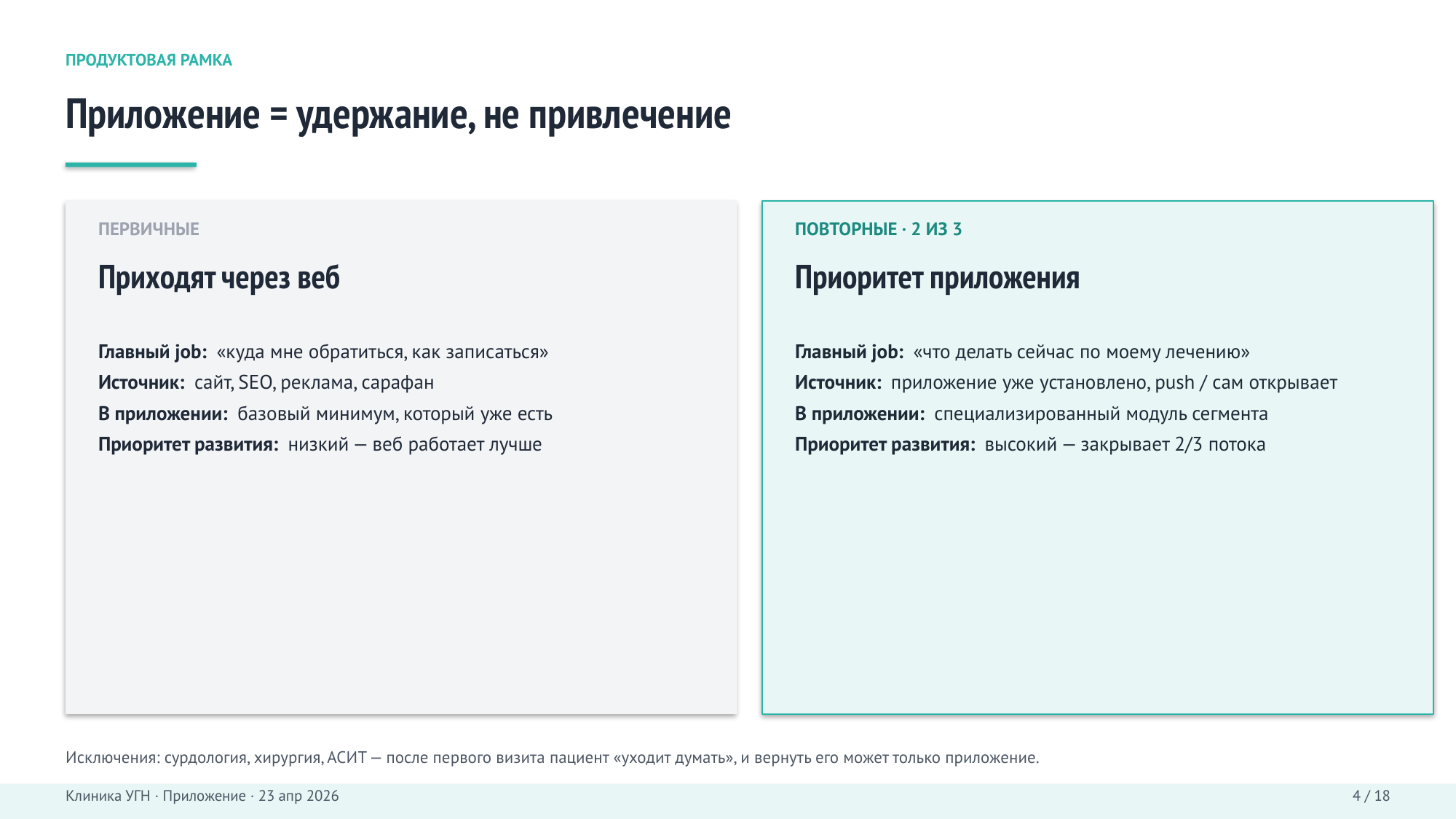

ПРОДУКТОВАЯ РАМКА
Приложение = удержание, не привлечение

ПЕРВИЧНЫЕ
ПОВТОРНЫЕ · 2 ИЗ 3
Приходят через веб
Приоритет приложения
Главный job:  «куда мне обратиться, как записаться»
Источник:  сайт, SEO, реклама, сарафан
В приложении:  базовый минимум, который уже есть
Приоритет развития:  низкий — веб работает лучше
Главный job:  «что делать сейчас по моему лечению»
Источник:  приложение уже установлено, push / сам открывает
В приложении:  специализированный модуль сегмента
Приоритет развития:  высокий — закрывает 2/3 потока
Исключения: сурдология, хирургия, АСИТ — после первого визита пациент «уходит думать», и вернуть его может только приложение.

Клиника УГН · Приложение · 23 апр 2026
4 / 18